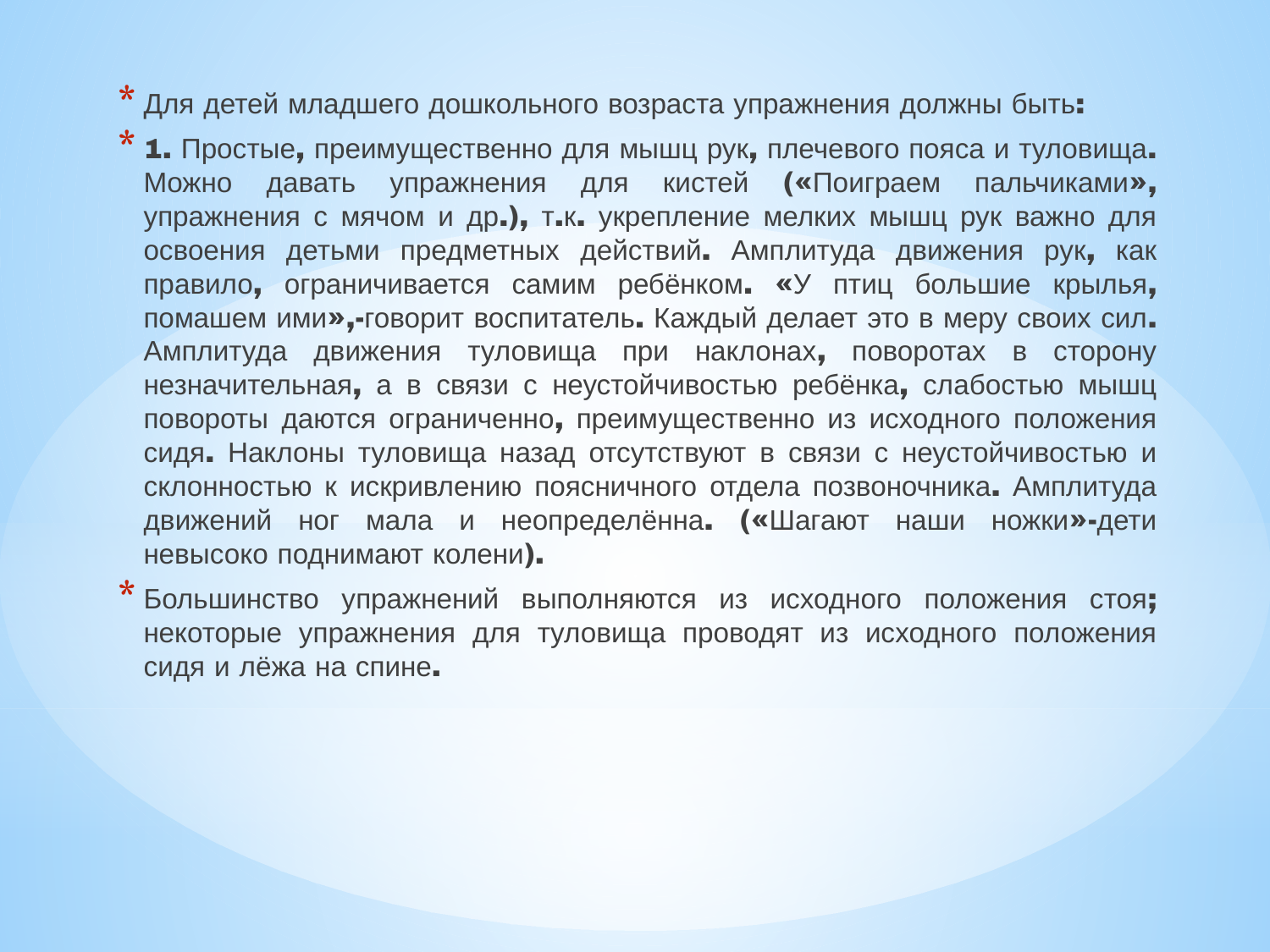

Для детей младшего дошкольного возраста упражнения должны быть:
1. Простые, преимущественно для мышц рук, плечевого пояса и туловища. Можно давать упражнения для кистей («Поиграем пальчиками», упражнения с мячом и др.), т.к. укрепление мелких мышц рук важно для освоения детьми предметных действий. Амплитуда движения рук, как правило, ограничивается самим ребёнком. «У птиц большие крылья, помашем ими»,-говорит воспитатель. Каждый делает это в меру своих сил. Амплитуда движения туловища при наклонах, поворотах в сторону незначительная, а в связи с неустойчивостью ребёнка, слабостью мышц повороты даются ограниченно, преимущественно из исходного положения сидя. Наклоны туловища назад отсутствуют в связи с неустойчивостью и склонностью к искривлению поясничного отдела позвоночника. Амплитуда движений ног мала и неопределённа. («Шагают наши ножки»-дети невысоко поднимают колени).
Большинство упражнений выполняются из исходного положения стоя; некоторые упражнения для туловища проводят из исходного положения сидя и лёжа на спине.